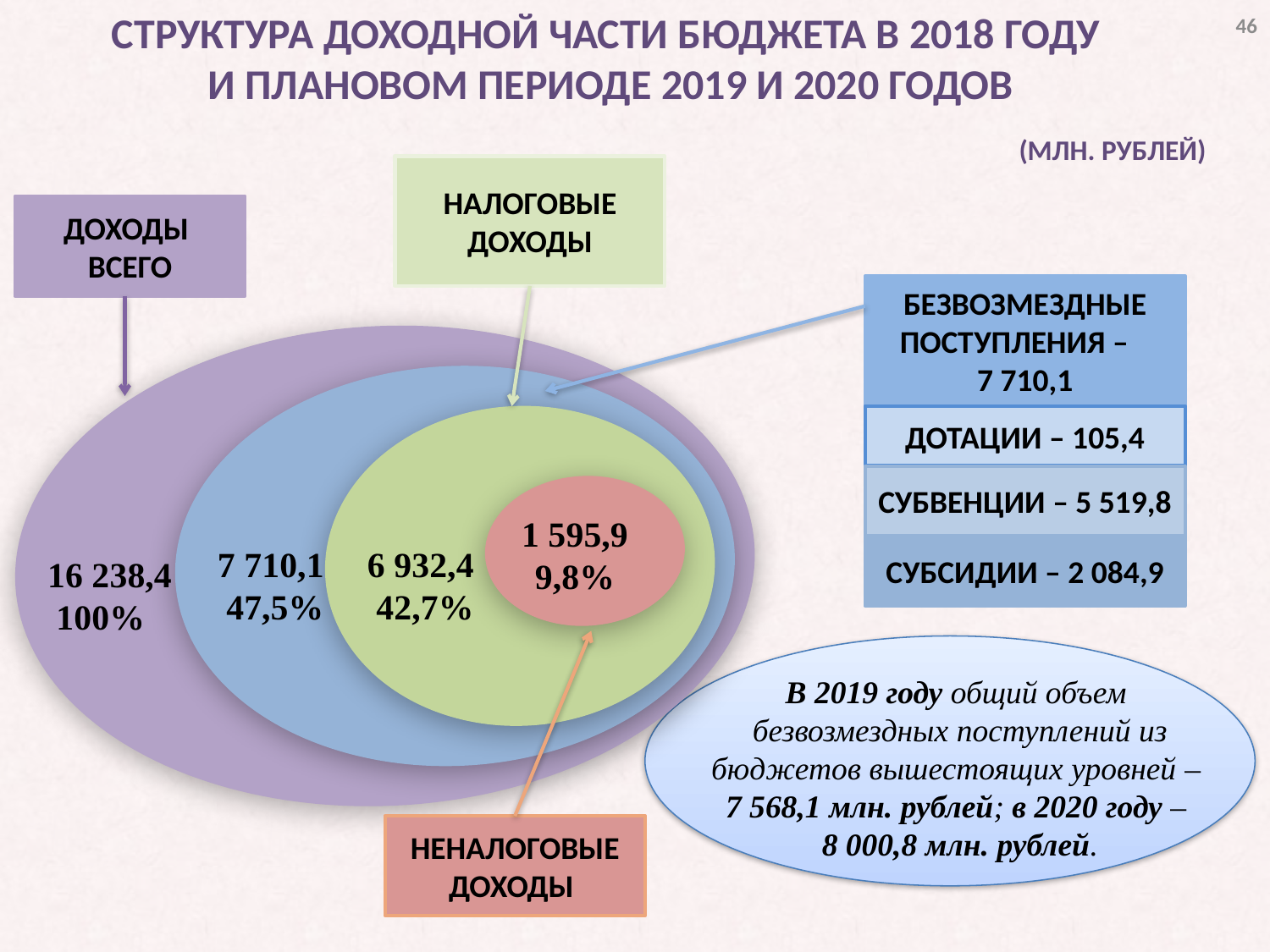

СТРУКТУРА ДОХОДНОЙ ЧАСТИ БЮДЖЕТА В 2018 ГОДУ
И ПЛАНОВОМ ПЕРИОДЕ 2019 И 2020 ГОДОВ
46
(МЛН. РУБЛЕЙ)
НАЛОГОВЫЕ ДОХОДЫ
ДОХОДЫ
ВСЕГО
БЕЗВОЗМЕЗДНЫЕ ПОСТУПЛЕНИЯ –
7 710,1

ДОТАЦИИ – 105,4
СУБВЕНЦИИ – 5 519,8

1 595,9
9,8%

7 710,1
 47,5%
6 932,4
 42,7%

СУБСИДИИ – 2 084,9
16 238,4
 100%

В 2019 году общий объем
безвозмездных поступлений из бюджетов вышестоящих уровней –
7 568,1 млн. рублей; в 2020 году –
8 000,8 млн. рублей.
НЕНАЛОГОВЫЕ ДОХОДЫ